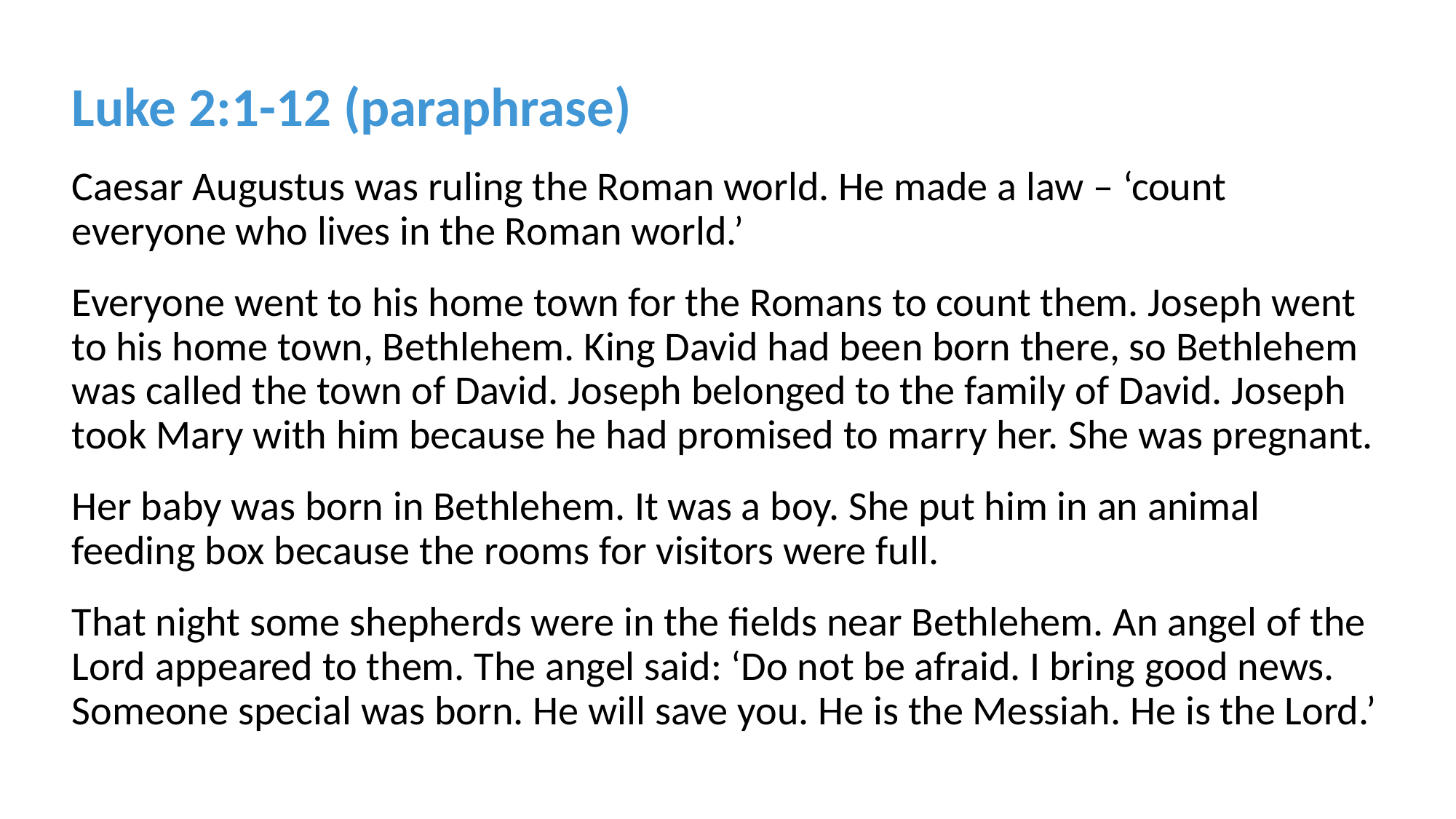

Luke 2:1-12 (paraphrase)
Caesar Augustus was ruling the Roman world. He made a law – ‘count everyone who lives in the Roman world.’
Everyone went to his home town for the Romans to count them. Joseph went to his home town, Bethlehem. King David had been born there, so Bethlehem was called the town of David. Joseph belonged to the family of David. Joseph took Mary with him because he had promised to marry her. She was pregnant.
Her baby was born in Bethlehem. It was a boy. She put him in an animal feeding box because the rooms for visitors were full.
That night some shepherds were in the fields near Bethlehem. An angel of the Lord appeared to them. The angel said: ‘Do not be afraid. I bring good news. Someone special was born. He will save you. He is the Messiah. He is the Lord.’